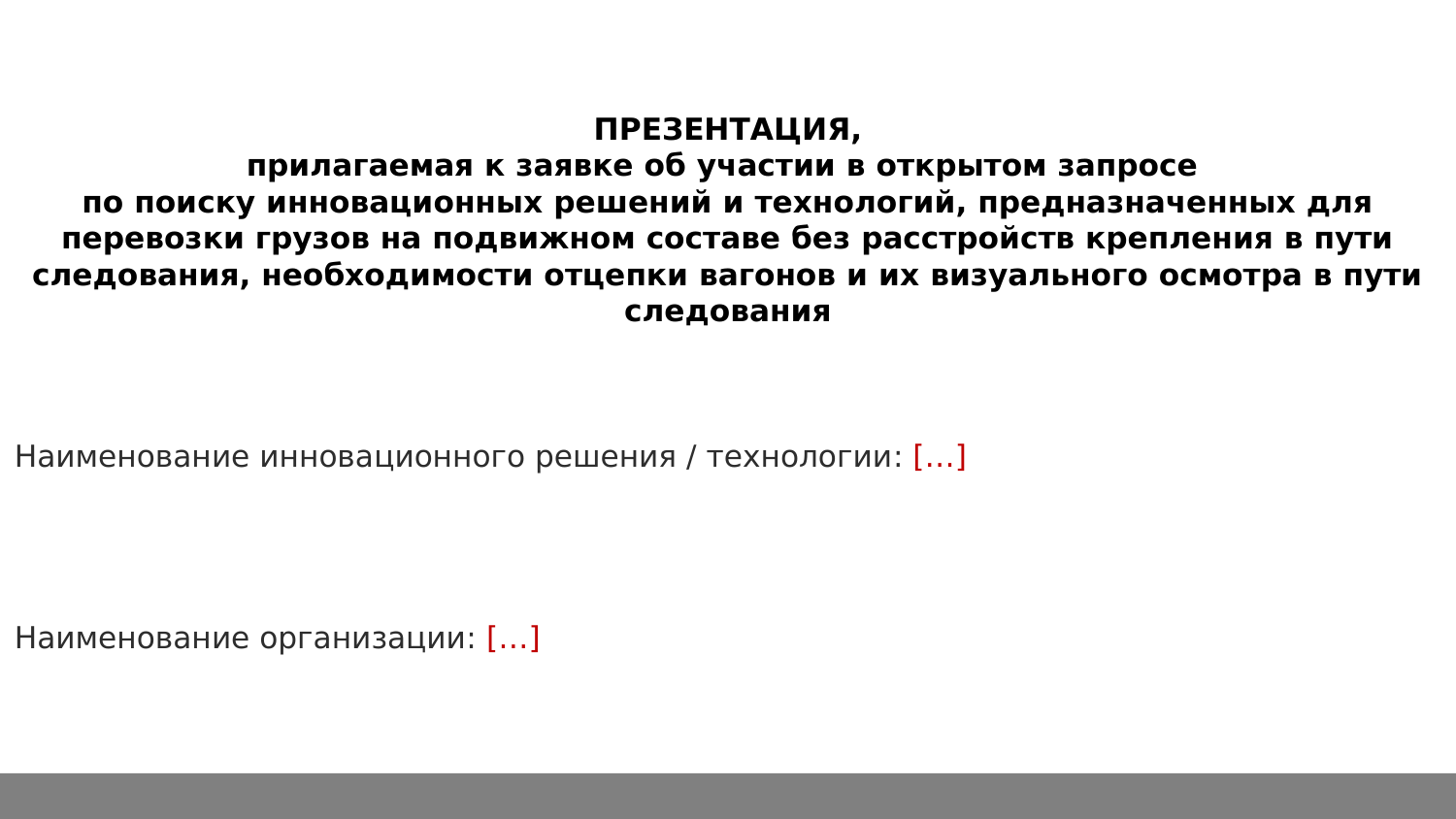

ПРЕЗЕНТАЦИЯ,
прилагаемая к заявке об участии в открытом запросе
по поиску инновационных решений и технологий, предназначенных для перевозки грузов на подвижном составе без расстройств крепления в пути следования, необходимости отцепки вагонов и их визуального осмотра в пути следования

Наименование инновационного решения / технологии: […]

Наименование организации: […]